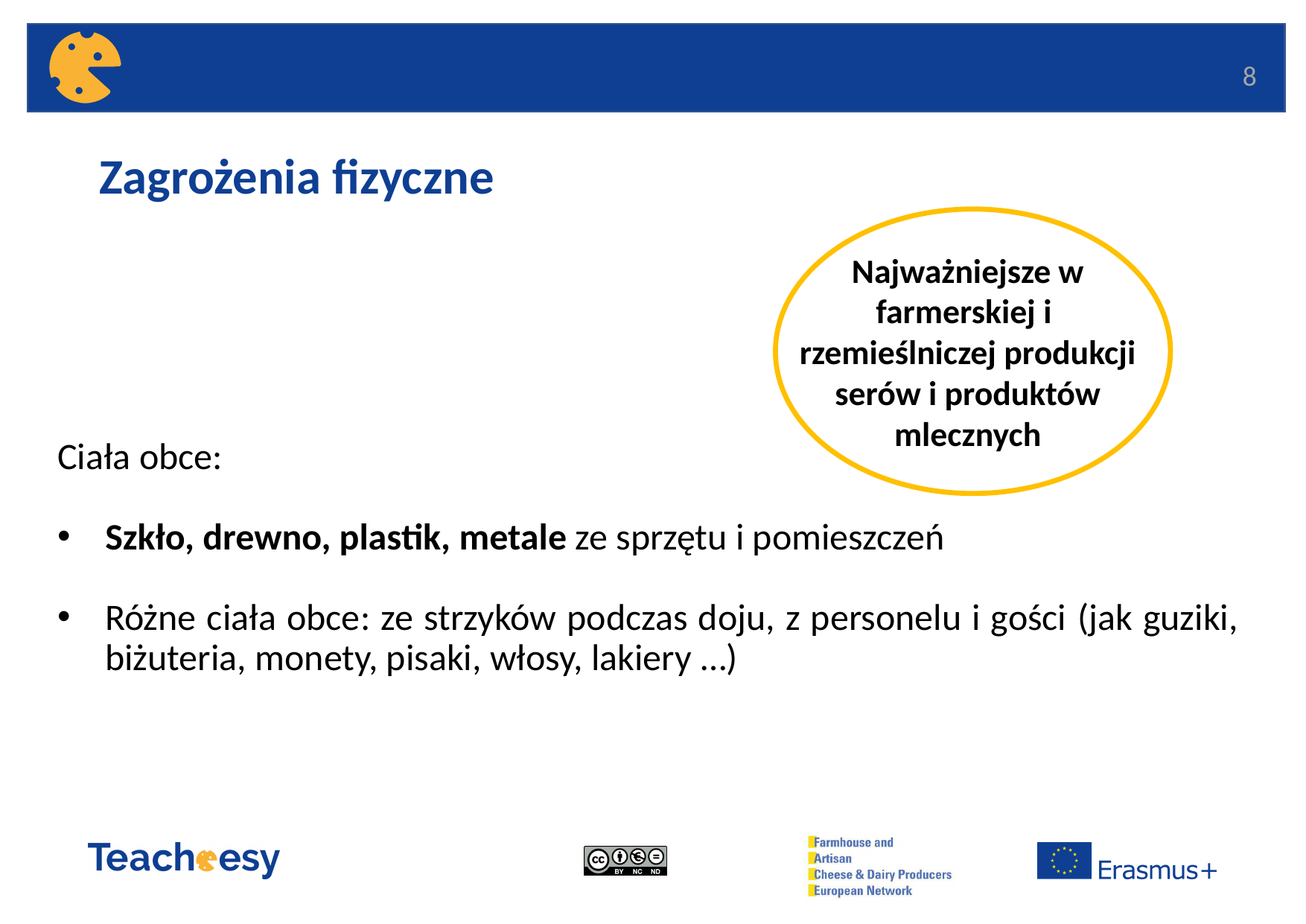

8
# Zagrożenia fizyczne

Ciała obce:

Szkło, drewno, plastik, metale ze sprzętu i pomieszczeń

Różne ciała obce: ze strzyków podczas doju, z personelu i gości (jak guziki, biżuteria, monety, pisaki, włosy, lakiery …)

Najważniejsze w farmerskiej i  rzemieślniczej produkcji serów i produktów mlecznych